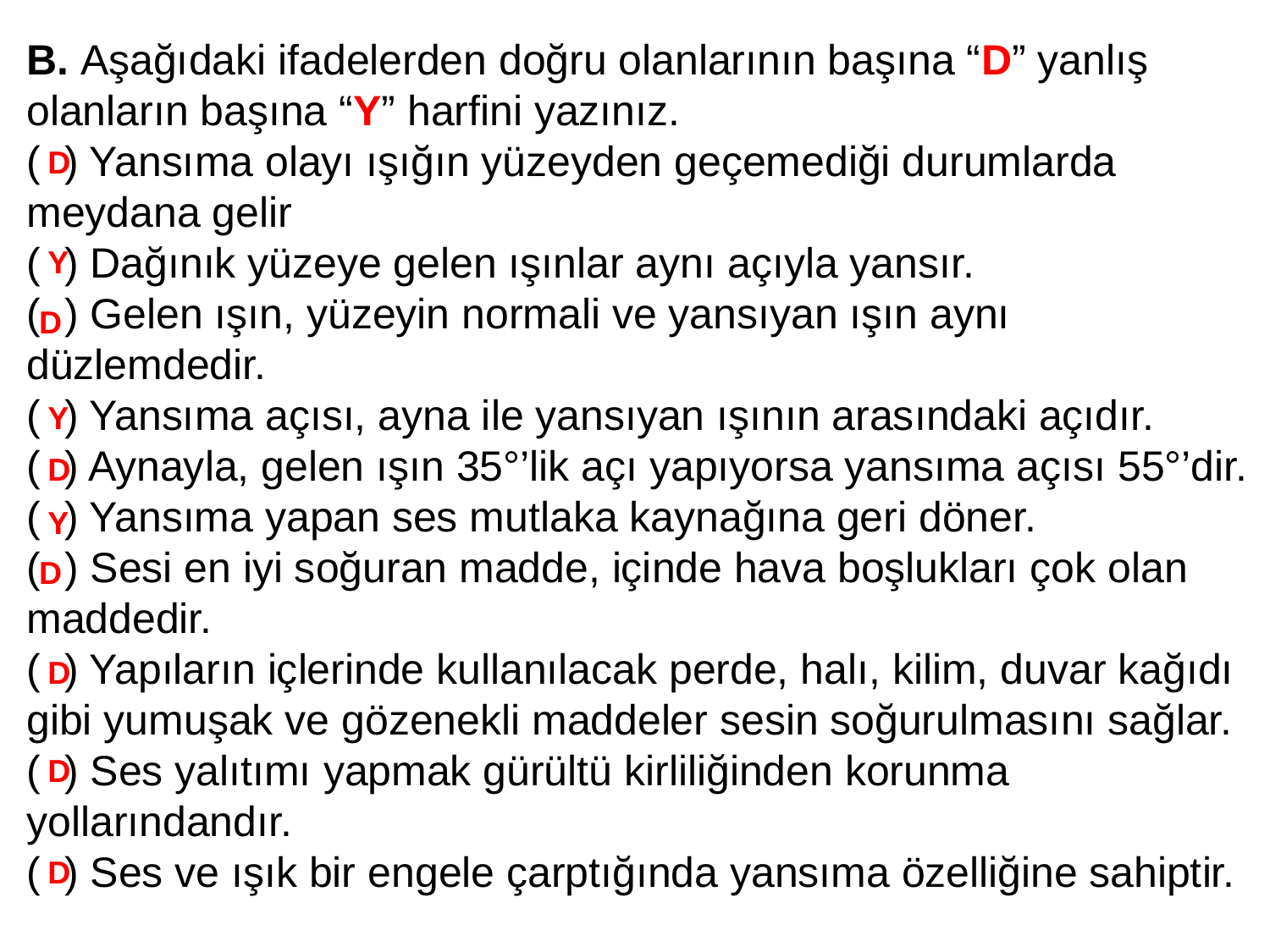

B. Aşağıdaki ifadelerden doğru olanlarının başına “D” yanlış olanların başına “Y” harfini yazınız.
(  ) Yansıma olayı ışığın yüzeyden geçemediği durumlarda meydana gelir
(  ) Dağınık yüzeye gelen ışınlar aynı açıyla yansır.
(  ) Gelen ışın, yüzeyin normali ve yansıyan ışın aynı düzlemdedir.
(  ) Yansıma açısı, ayna ile yansıyan ışının arasındaki açıdır.
(  ) Aynayla, gelen ışın 35°’lik açı yapıyorsa yansıma açısı 55°’dir.
(  ) Yansıma yapan ses mutlaka kaynağına geri döner.
(  ) Sesi en iyi soğuran madde, içinde hava boşlukları çok olan maddedir.
(  ) Yapıların içlerinde kullanılacak perde, halı, kilim, duvar kağıdı gibi yumuşak ve gözenekli maddeler sesin soğurulmasını sağlar.
(  ) Ses yalıtımı yapmak gürültü kirliliğinden korunma yollarındandır.
(  ) Ses ve ışık bir engele çarptığında yansıma özelliğine sahiptir.
D
Y
D
Y
D
Y
D
D
D
D